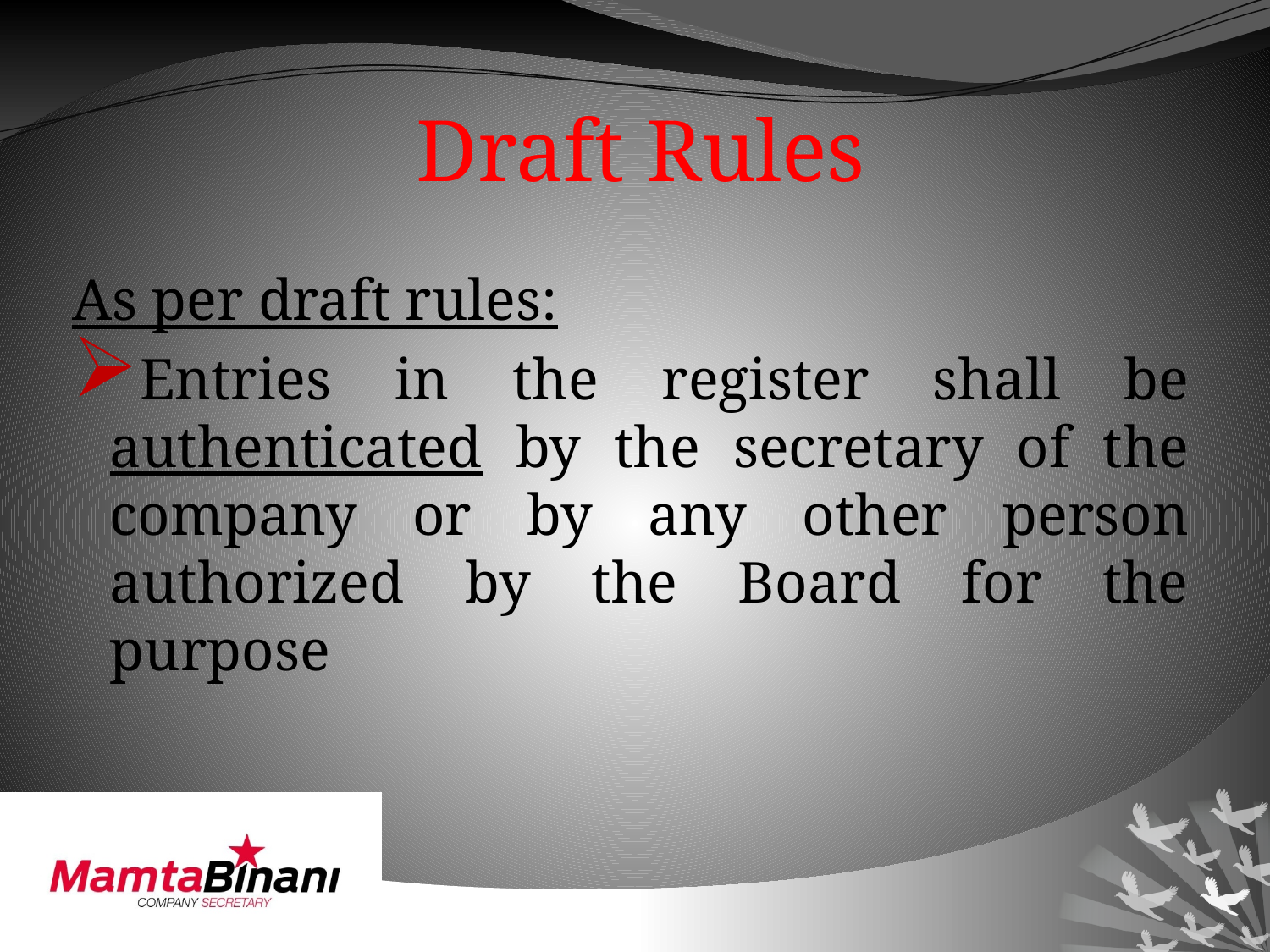

# Draft Rules
As per draft rules:
Entries in the register shall be authenticated by the secretary of the company or by any other person authorized by the Board for the purpose